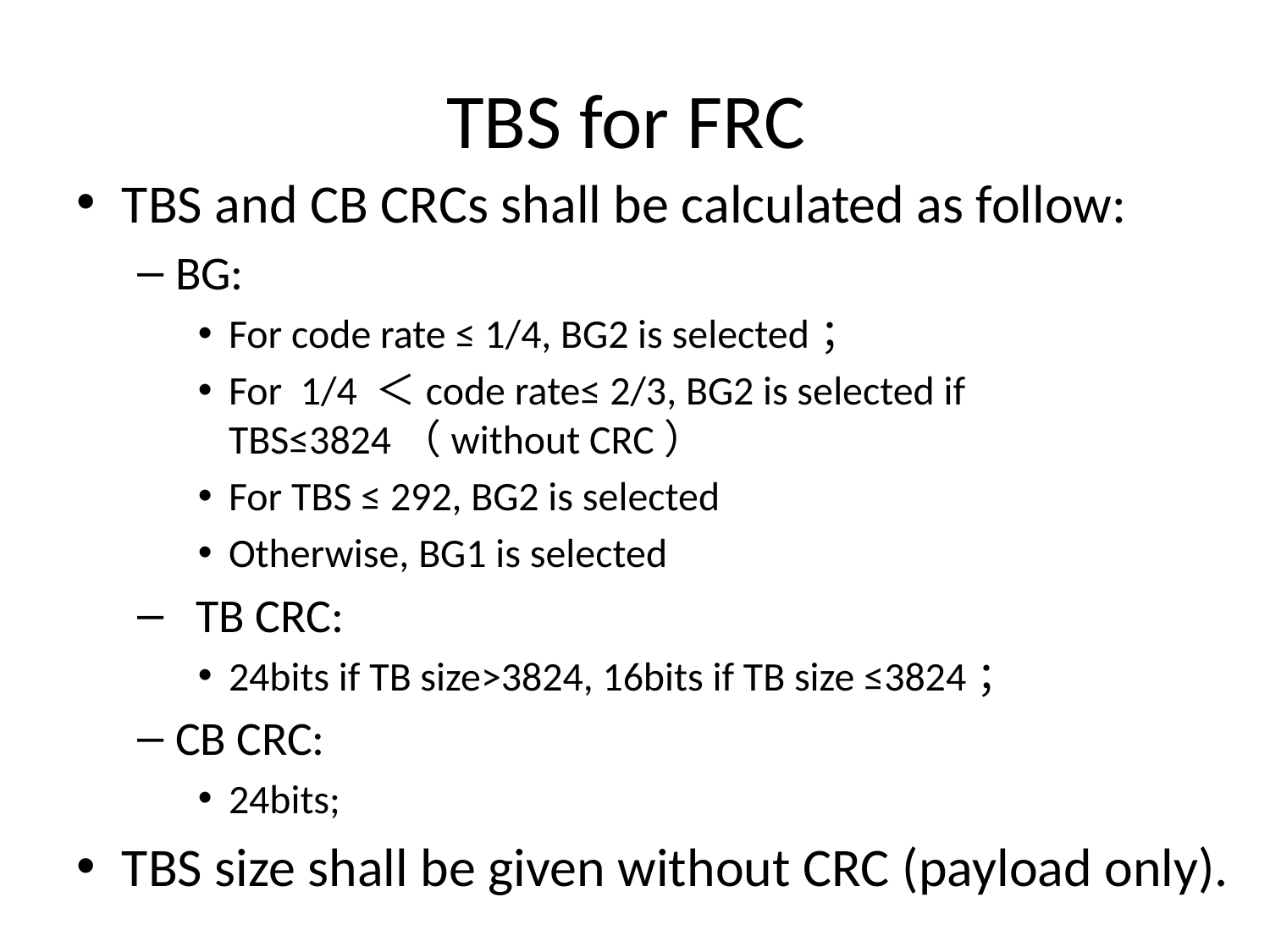

# TBS for FRC
TBS and CB CRCs shall be calculated as follow:
BG:
For code rate ≤ 1/4, BG2 is selected；
For  1/4 ＜code rate≤ 2/3, BG2 is selected if TBS≤3824（without CRC）
For TBS ≤ 292, BG2 is selected
Otherwise, BG1 is selected
  TB CRC:
24bits if TB size>3824, 16bits if TB size ≤3824；
CB CRC:
24bits;
TBS size shall be given without CRC (payload only).